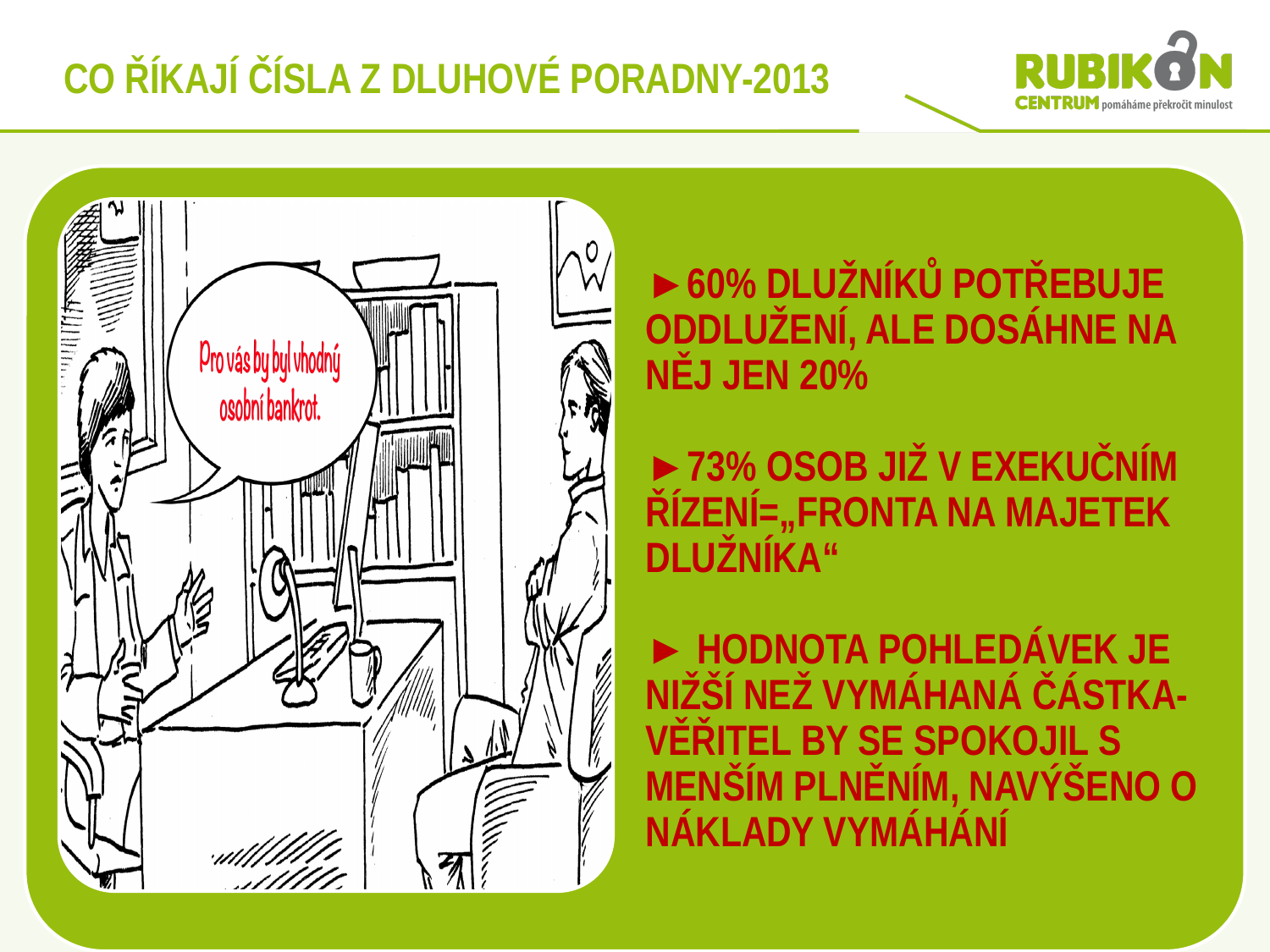

CO ŘÍKAJÍ ČÍSLA Z DLUHOVÉ PORADNY-2013

►60% DLUŽNÍKŮ POTŘEBUJE ODDLUŽENÍ, ALE DOSÁHNE NA NĚJ JEN 20%

►73% OSOB JIŽ V EXEKUČNÍM ŘÍZENÍ=„FRONTA NA MAJETEK DLUŽNÍKA“

► HODNOTA POHLEDÁVEK JE NIŽŠÍ NEŽ VYMÁHANÁ ČÁSTKA-VĚŘITEL BY SE SPOKOJIL S MENŠÍM PLNĚNÍM, NAVÝŠENO O NÁKLADY VYMÁHÁNÍ